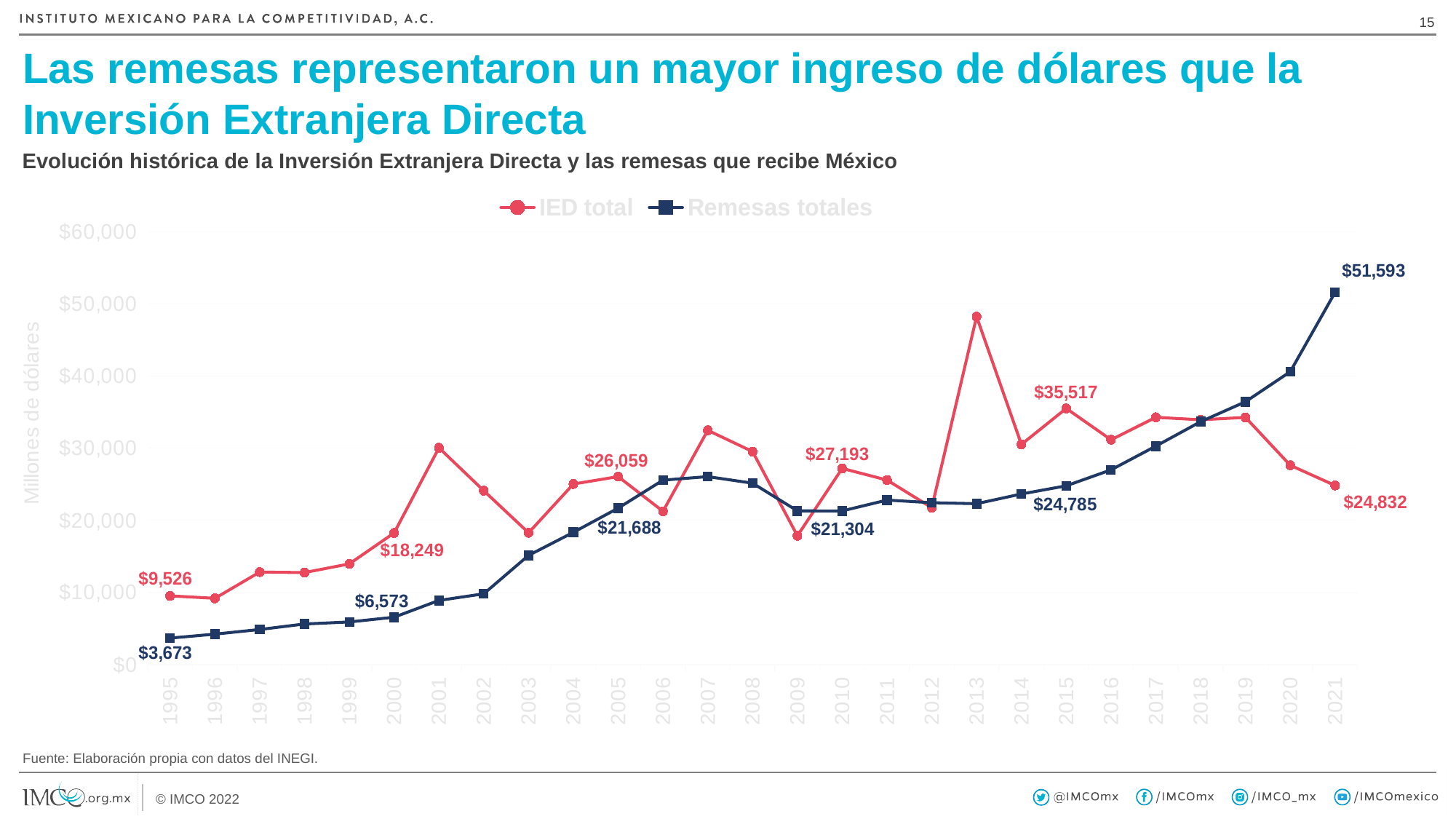

15
# Las remesas representaron un mayor ingreso de dólares que la Inversión Extranjera Directa
Evolución histórica de la Inversión Extranjera Directa y las remesas que recibe México

### Chart

| Category | IED total | Remesas totales |
|---|---|---|
| 1995 | 9526.3 | 3672.7261999999996 |
| 1996 | 9185.451 | 4223.682 |
| 1997 | 12829.556 | 4864.844399999999 |
| 1998 | 12756.7645 | 5626.841699999999 |
| 1999 | 13960.308 | 5909.554700000001 |
| 2000 | 18248.701 | 6572.7429999999995 |
| 2001 | 30057.1465 | 8895.2639 |
| 2002 | 24100.1835 | 9814.4481 |
| 2003 | 18270.7489 | 15138.686499999998 |
| 2004 | 25032.2087 | 18331.7478 |
| 2005 | 26058.678200000002 | 21688.271 |
| 2006 | 21249.3403 | 25566.835 |
| 2007 | 32484.3714 | 26058.8181 |
| 2008 | 29532.6881 | 25144.9852 |
| 2009 | 17854.8953 | 21306.332699999995 |
| 2010 | 27193.307300000004 | 21303.882000000005 |
| 2011 | 25581.053799999998 | 22802.971599999997 |
| 2012 | 21748.8704 | 22438.321999999996 |
| 2013 | 48244.264899999995 | 22302.751 |
| 2014 | 30525.1354 | 23647.283799999997 |
| 2015 | 35517.2727 | 24784.7726 |
| 2016 | 31172.916699999994 | 26993.2816 |
| 2017 | 34282.132 | 30290.5451 |
| 2018 | 33943.575 | 33677.2272 |
| 2019 | 34268.6409 | 36438.7581 |
| 2020 | 27634.919400000002 | 40604.55380000001 |
| 2021 | 24831.7242 | 51593.0 |
Fuente: Elaboración propia con datos del INEGI.